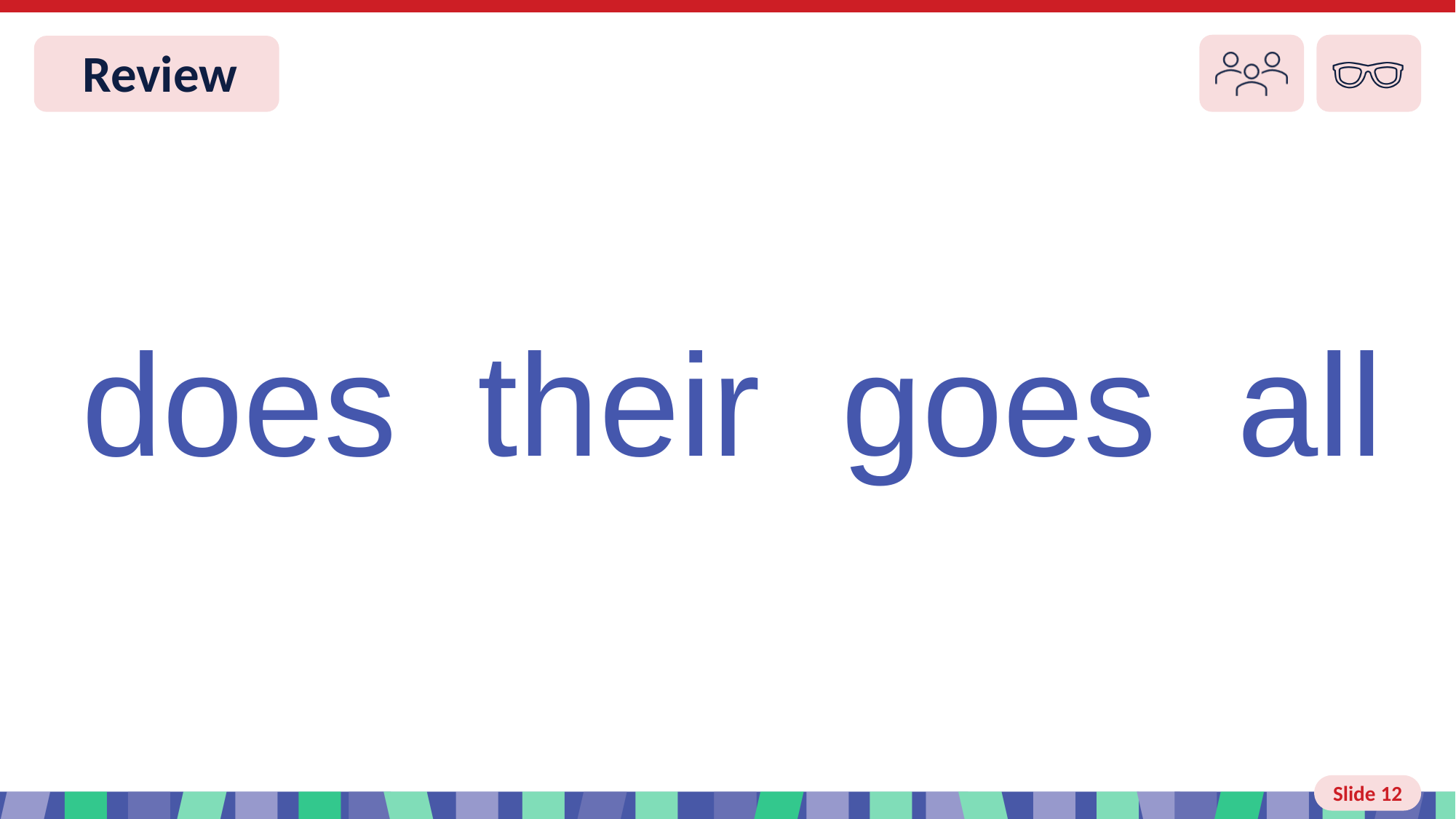

Slide 12 Review
does  their  goes  all